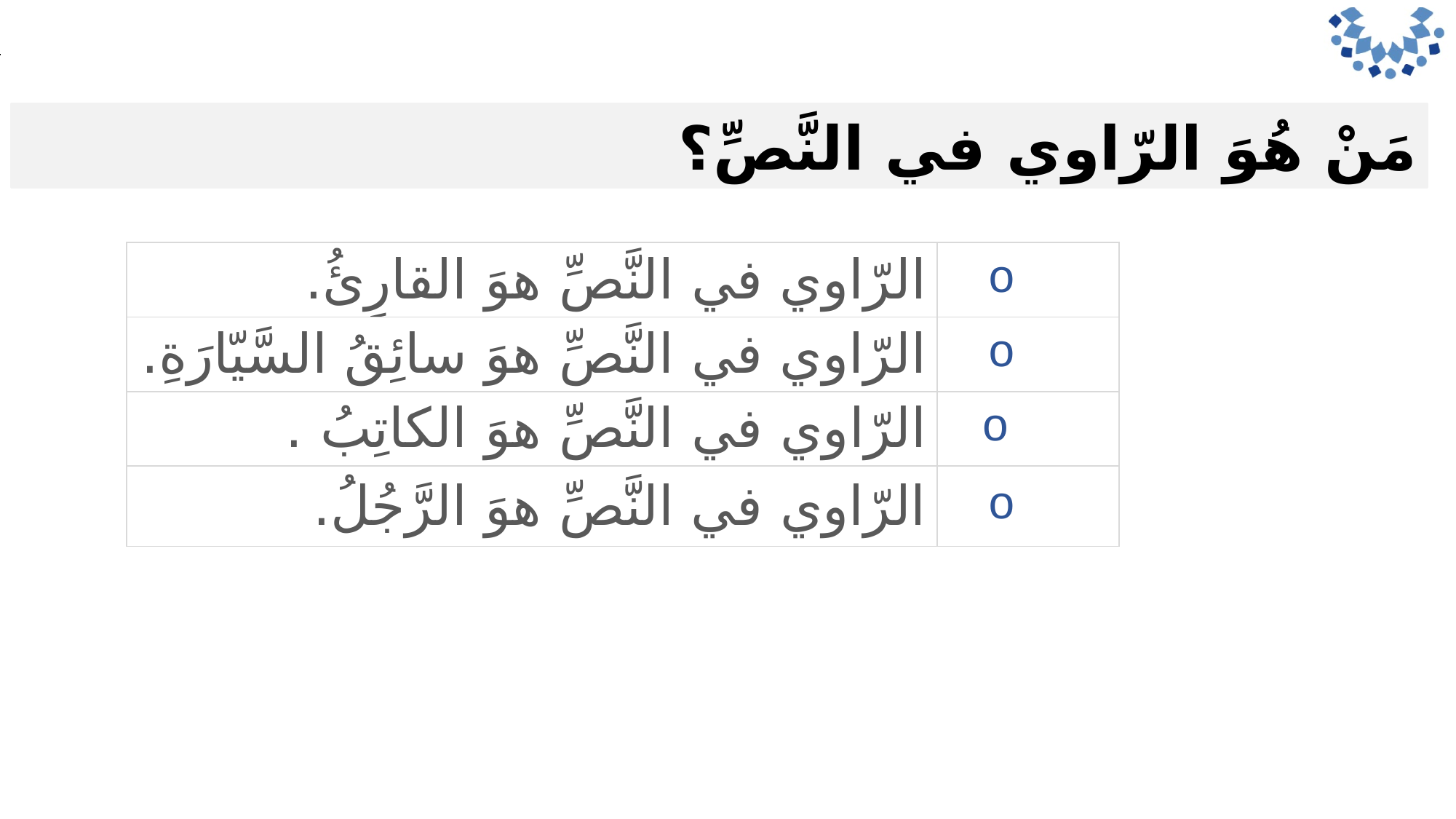

مَنْ هُوَ الرّاوي في النَّصِّ؟
| الرّاوي في النَّصِّ هوَ القارِئُ. |  |
| --- | --- |
| الرّاوي في النَّصِّ هوَ سائِقُ السَّيّارَةِ. |  |
| الرّاوي في النَّصِّ هوَ الكاتِبُ . |  |
| الرّاوي في النَّصِّ هوَ الرَّجُلُ. |  |